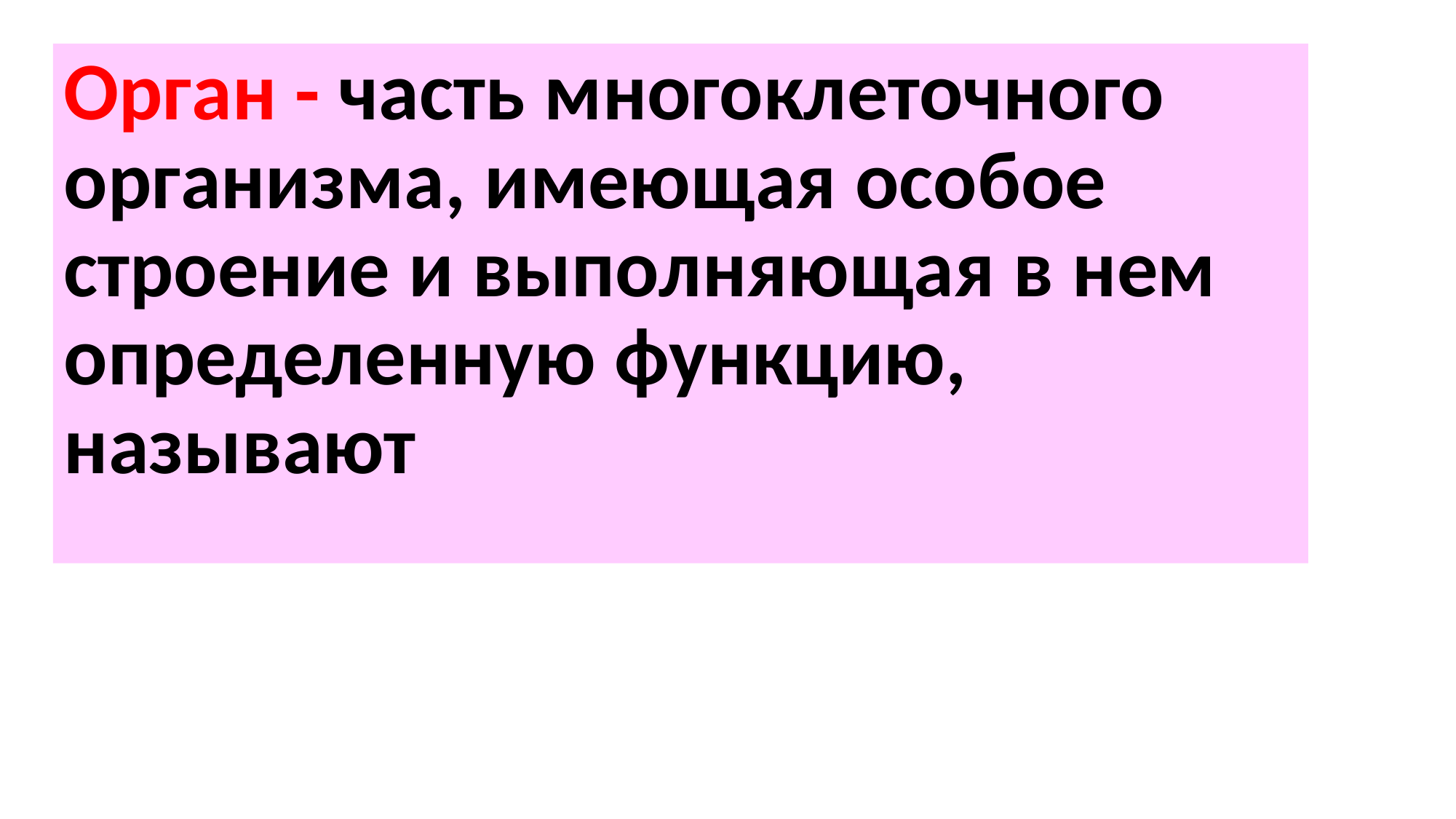

Орган - часть многоклеточного организма, имеющая особое строение и выполняющая в нем определенную функцию, называют